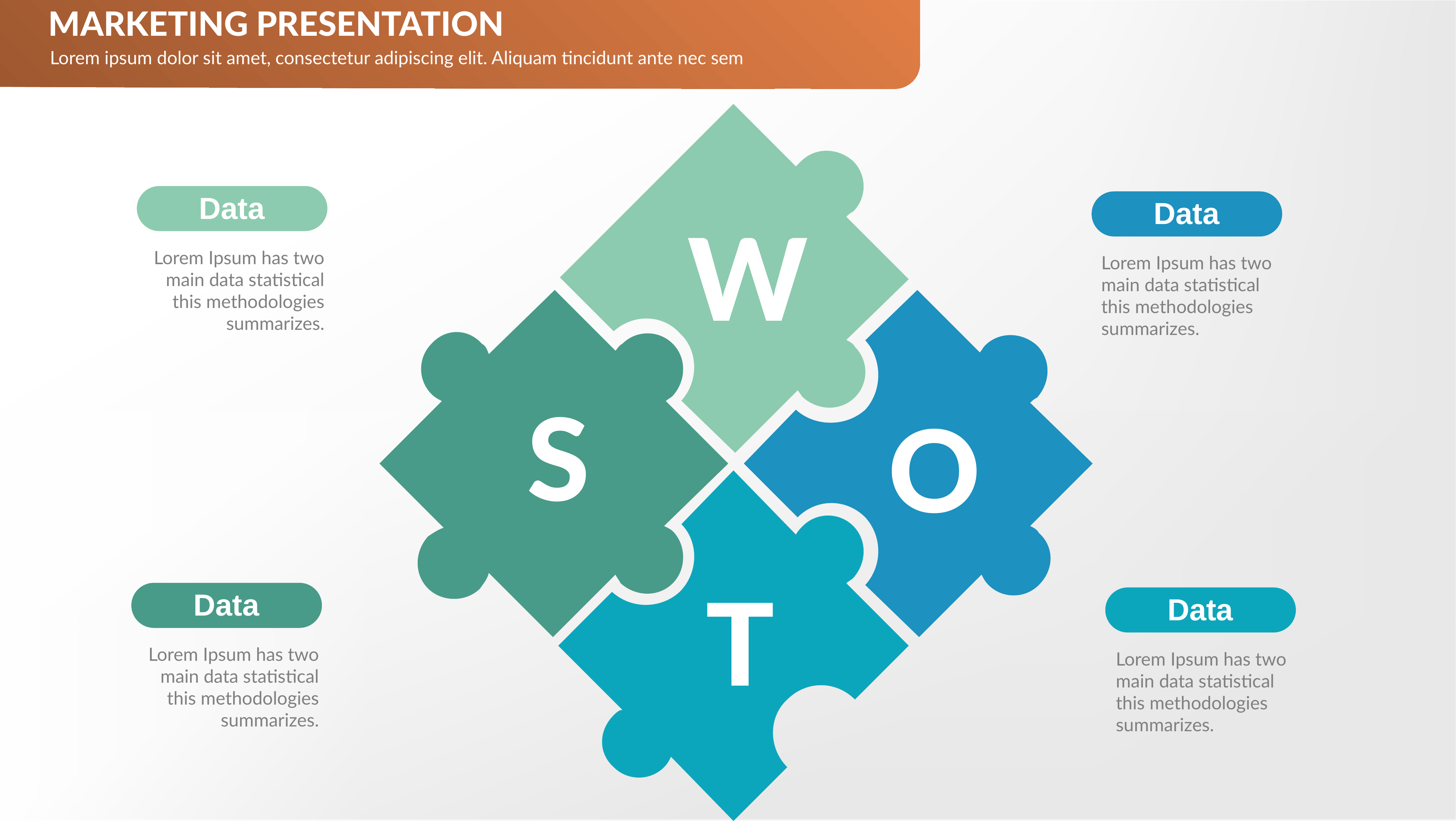

MARKETING PRESENTATION
Lorem ipsum dolor sit amet, consectetur adipiscing elit. Aliquam tincidunt ante nec sem

Data

Data
W
Lorem Ipsum has two main data statistical this methodologies summarizes.
Lorem Ipsum has two main data statistical this methodologies summarizes.

S
O

T

Data

Data
Lorem Ipsum has two main data statistical this methodologies summarizes.
Lorem Ipsum has two main data statistical this methodologies summarizes.